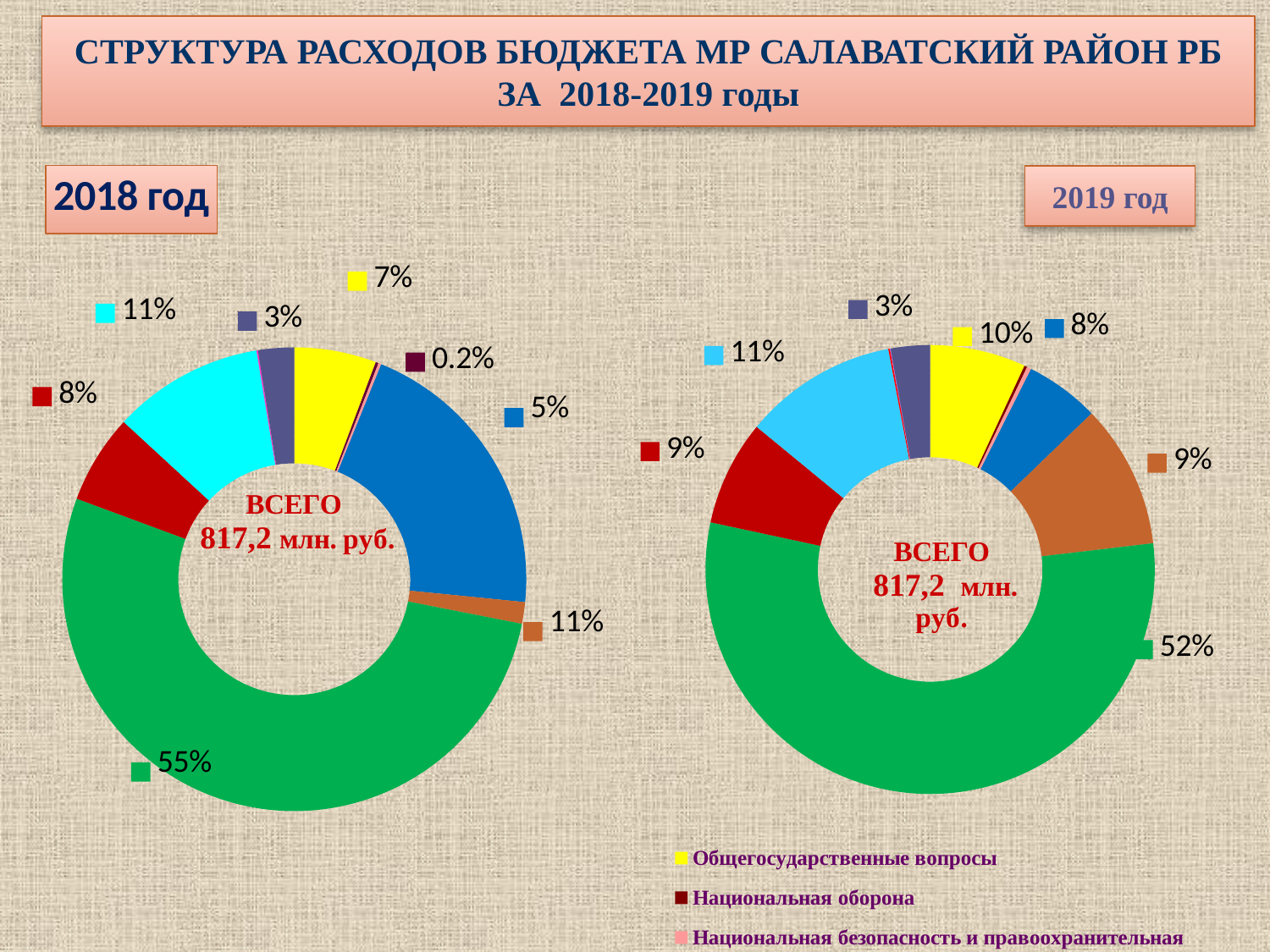

# СТРУКТУРА РАСХОДОВ БЮДЖЕТА МР САЛАВАТСКИЙ РАЙОН РБ ЗА  2018-2019 годы

### Chart: 2018 год

| Category | 2016 год |
|---|---|
| Общегосударственные вопросы | 0.057 |
| Национальная оборона | 0.002 |
| Национальная безопасность и правоохранительная деятельность | 0.002 |
| Национальная экономика | 0.204 |
| Жилищно-коммунальное хозяйство | 0.015 |
| Образование | 0.524 |
| Культура, кинематография | 0.062 |
| Социальная политика | 0.105 |
| Физическая культура и спорт | 0.001 |
| Средства массовой информации | 0.0 |
| Обслуживание государственного и муниципального долга | 0.0 |
| Дотации и иные МБТ бюджетам СП | 0.025 |
2019 год

### Chart

| Category | 2017 год |
|---|---|
| Общегосударственные вопросы | 56.4 |
| Национальная оборона | 1.7 |
| Национальная безопасность и правоохранительная деятельность | 2.5 |
| Национальная экономика | 43.7 |
| Жилищно-коммунальное хозяйство | 84.7 |
| Образование | 451.3 |
| Культура, кинематография | 62.0 |
| Социальная политика | 90.3 |
| Физическая культура и спорт | 1.0 |
| Средства массовой информации | 0.3 |
| Обслуживание государственного и муниципального долга | 0.1 |
| Межбюджетные трансферты | 23.0 |